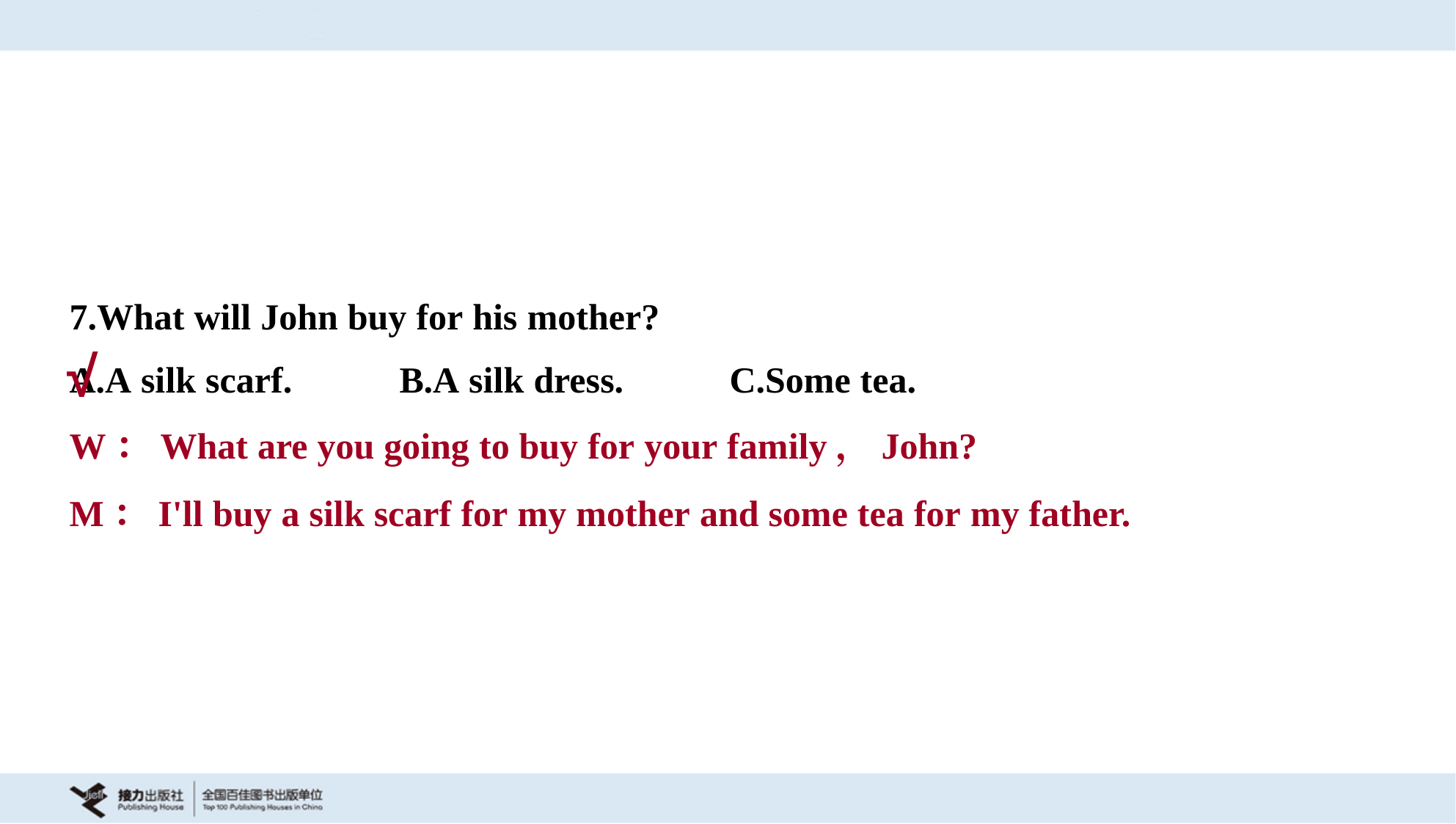

7.What will John buy for his mother?
A.A silk scarf.	B.A silk dress.	C.Some tea.
√
W：What are you going to buy for your family，John?
M：I'll buy a silk scarf for my mother and some tea for my father.